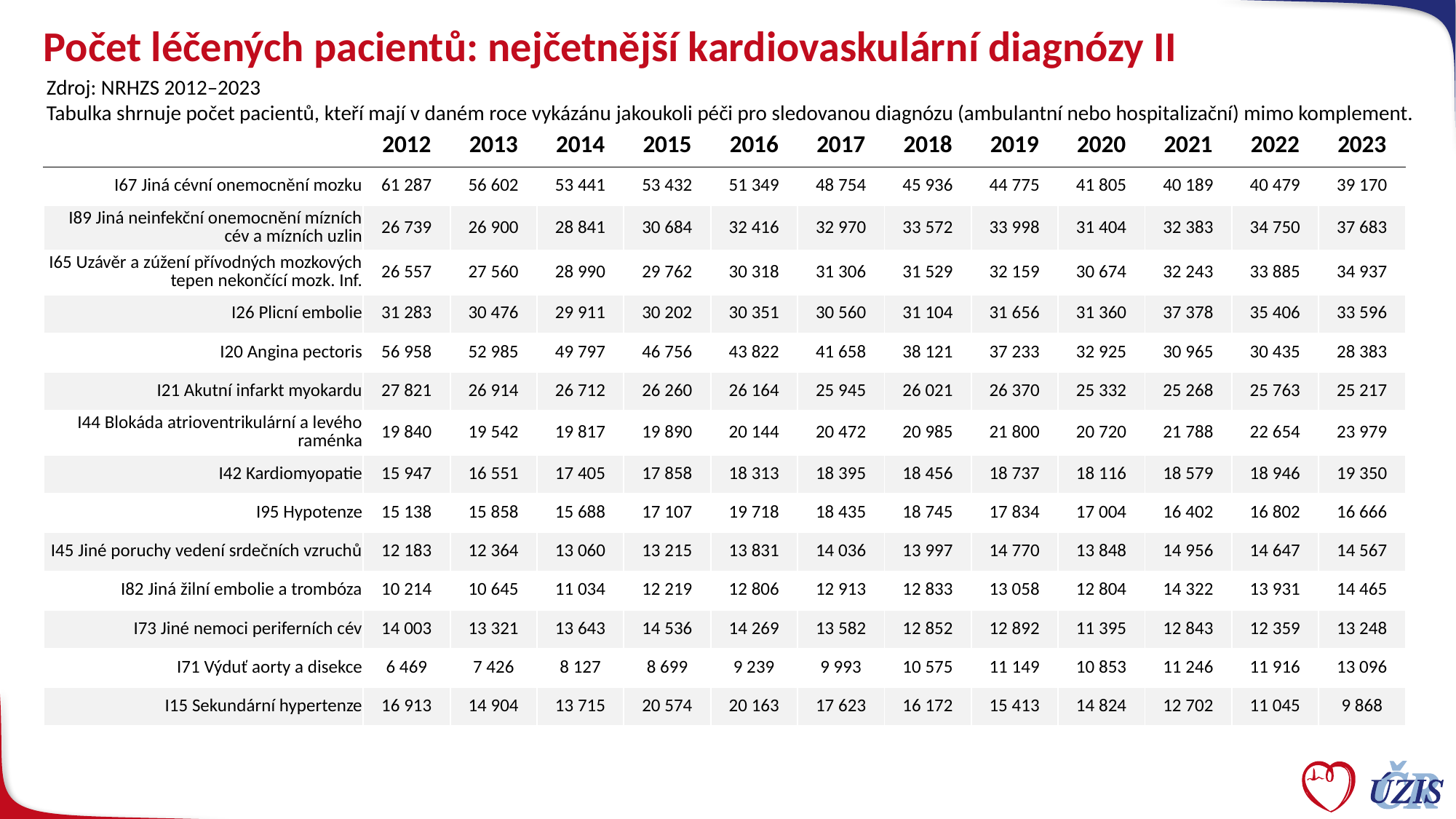

# Počet léčených pacientů: nejčetnější kardiovaskulární diagnózy II
Zdroj: NRHZS 2012–2023
Tabulka shrnuje počet pacientů, kteří mají v daném roce vykázánu jakoukoli péči pro sledovanou diagnózu (ambulantní nebo hospitalizační) mimo komplement.
|  | 2012 | 2013 | 2014 | 2015 | 2016 | 2017 | 2018 | 2019 | 2020 | 2021 | 2022 | 2023 |
| --- | --- | --- | --- | --- | --- | --- | --- | --- | --- | --- | --- | --- |
| I67 Jiná cévní onemocnění mozku | 61 287 | 56 602 | 53 441 | 53 432 | 51 349 | 48 754 | 45 936 | 44 775 | 41 805 | 40 189 | 40 479 | 39 170 |
| I89 Jiná neinfekční onemocnění mízních cév a mízních uzlin | 26 739 | 26 900 | 28 841 | 30 684 | 32 416 | 32 970 | 33 572 | 33 998 | 31 404 | 32 383 | 34 750 | 37 683 |
| I65 Uzávěr a zúžení přívodných mozkových tepen nekončící mozk. Inf. | 26 557 | 27 560 | 28 990 | 29 762 | 30 318 | 31 306 | 31 529 | 32 159 | 30 674 | 32 243 | 33 885 | 34 937 |
| I26 Plicní embolie | 31 283 | 30 476 | 29 911 | 30 202 | 30 351 | 30 560 | 31 104 | 31 656 | 31 360 | 37 378 | 35 406 | 33 596 |
| I20 Angina pectoris | 56 958 | 52 985 | 49 797 | 46 756 | 43 822 | 41 658 | 38 121 | 37 233 | 32 925 | 30 965 | 30 435 | 28 383 |
| I21 Akutní infarkt myokardu | 27 821 | 26 914 | 26 712 | 26 260 | 26 164 | 25 945 | 26 021 | 26 370 | 25 332 | 25 268 | 25 763 | 25 217 |
| I44 Blokáda atrioventrikulární a levého raménka | 19 840 | 19 542 | 19 817 | 19 890 | 20 144 | 20 472 | 20 985 | 21 800 | 20 720 | 21 788 | 22 654 | 23 979 |
| I42 Kardiomyopatie | 15 947 | 16 551 | 17 405 | 17 858 | 18 313 | 18 395 | 18 456 | 18 737 | 18 116 | 18 579 | 18 946 | 19 350 |
| I95 Hypotenze | 15 138 | 15 858 | 15 688 | 17 107 | 19 718 | 18 435 | 18 745 | 17 834 | 17 004 | 16 402 | 16 802 | 16 666 |
| I45 Jiné poruchy vedení srdečních vzruchů | 12 183 | 12 364 | 13 060 | 13 215 | 13 831 | 14 036 | 13 997 | 14 770 | 13 848 | 14 956 | 14 647 | 14 567 |
| I82 Jiná žilní embolie a trombóza | 10 214 | 10 645 | 11 034 | 12 219 | 12 806 | 12 913 | 12 833 | 13 058 | 12 804 | 14 322 | 13 931 | 14 465 |
| I73 Jiné nemoci periferních cév | 14 003 | 13 321 | 13 643 | 14 536 | 14 269 | 13 582 | 12 852 | 12 892 | 11 395 | 12 843 | 12 359 | 13 248 |
| I71 Výduť aorty a disekce | 6 469 | 7 426 | 8 127 | 8 699 | 9 239 | 9 993 | 10 575 | 11 149 | 10 853 | 11 246 | 11 916 | 13 096 |
| I15 Sekundární hypertenze | 16 913 | 14 904 | 13 715 | 20 574 | 20 163 | 17 623 | 16 172 | 15 413 | 14 824 | 12 702 | 11 045 | 9 868 |